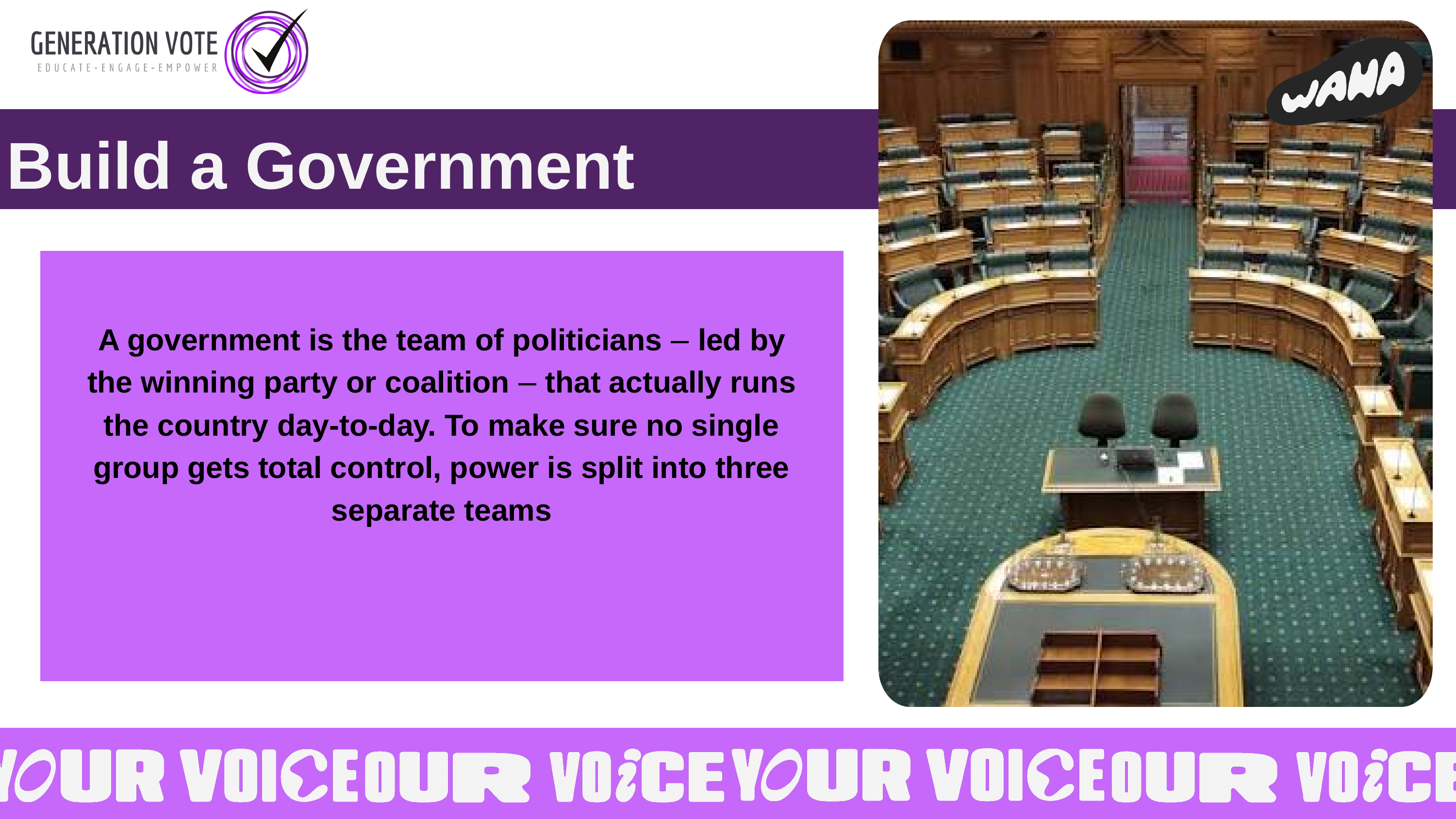

Build a Government

A government is the team of politicians – led by the winning party or coalition – that actually runs the country day-to-day. To make sure no single group gets total control, power is split into three separate teams